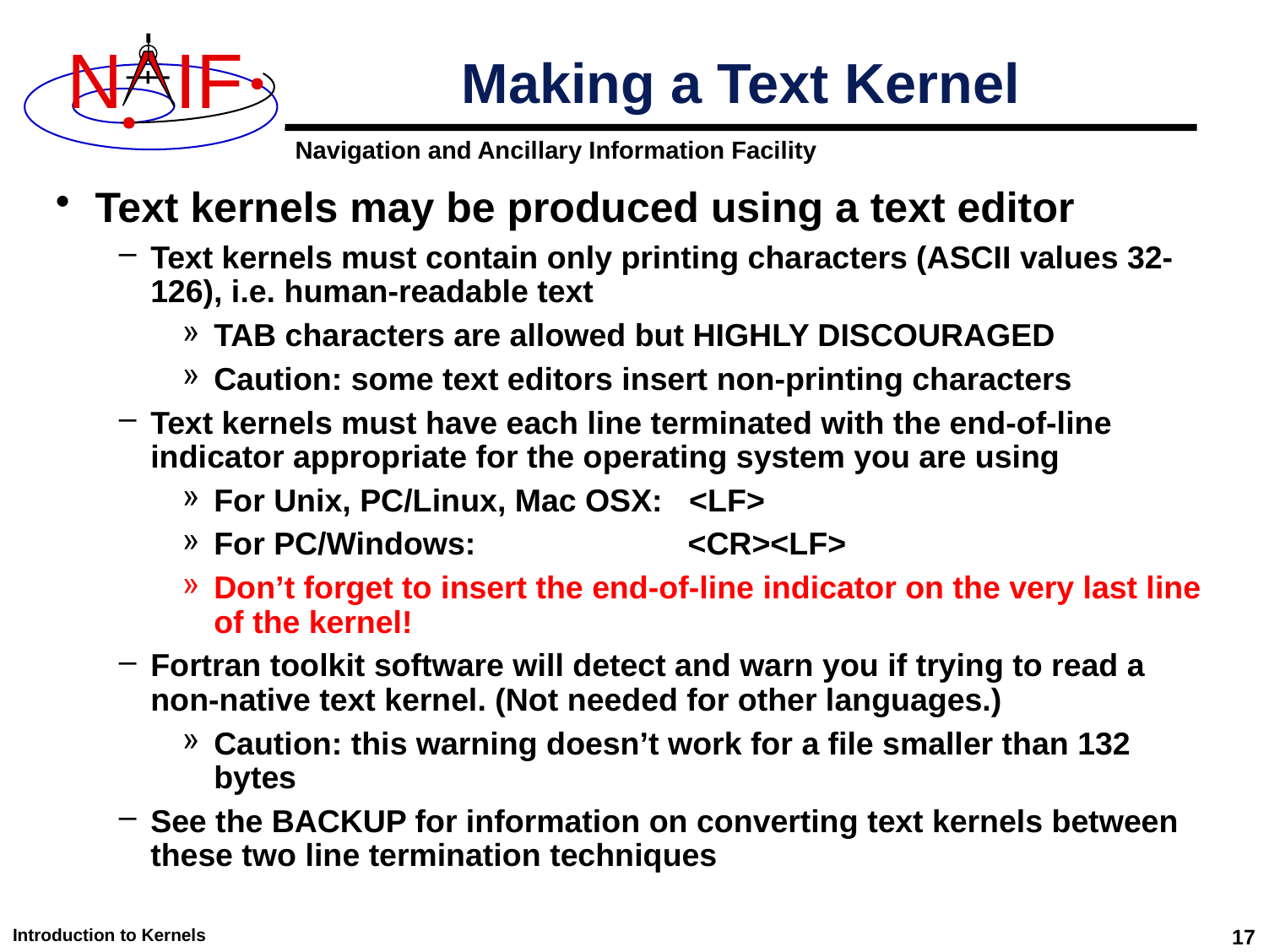

# Making a Text Kernel
Text kernels may be produced using a text editor
Text kernels must contain only printing characters (ASCII values 32-126), i.e. human-readable text
TAB characters are allowed but HIGHLY DISCOURAGED
Caution: some text editors insert non-printing characters
Text kernels must have each line terminated with the end-of-line indicator appropriate for the operating system you are using
For Unix, PC/Linux, Mac OSX:   <LF>
For PC/Windows:                        <CR><LF>
Don’t forget to insert the end-of-line indicator on the very last line of the kernel!
Fortran toolkit software will detect and warn you if trying to read a non-native text kernel. (Not needed for other languages.)
Caution: this warning doesn’t work for a file smaller than 132 bytes
See the BACKUP for information on converting text kernels between these two line termination techniques
Introduction to Kernels
17